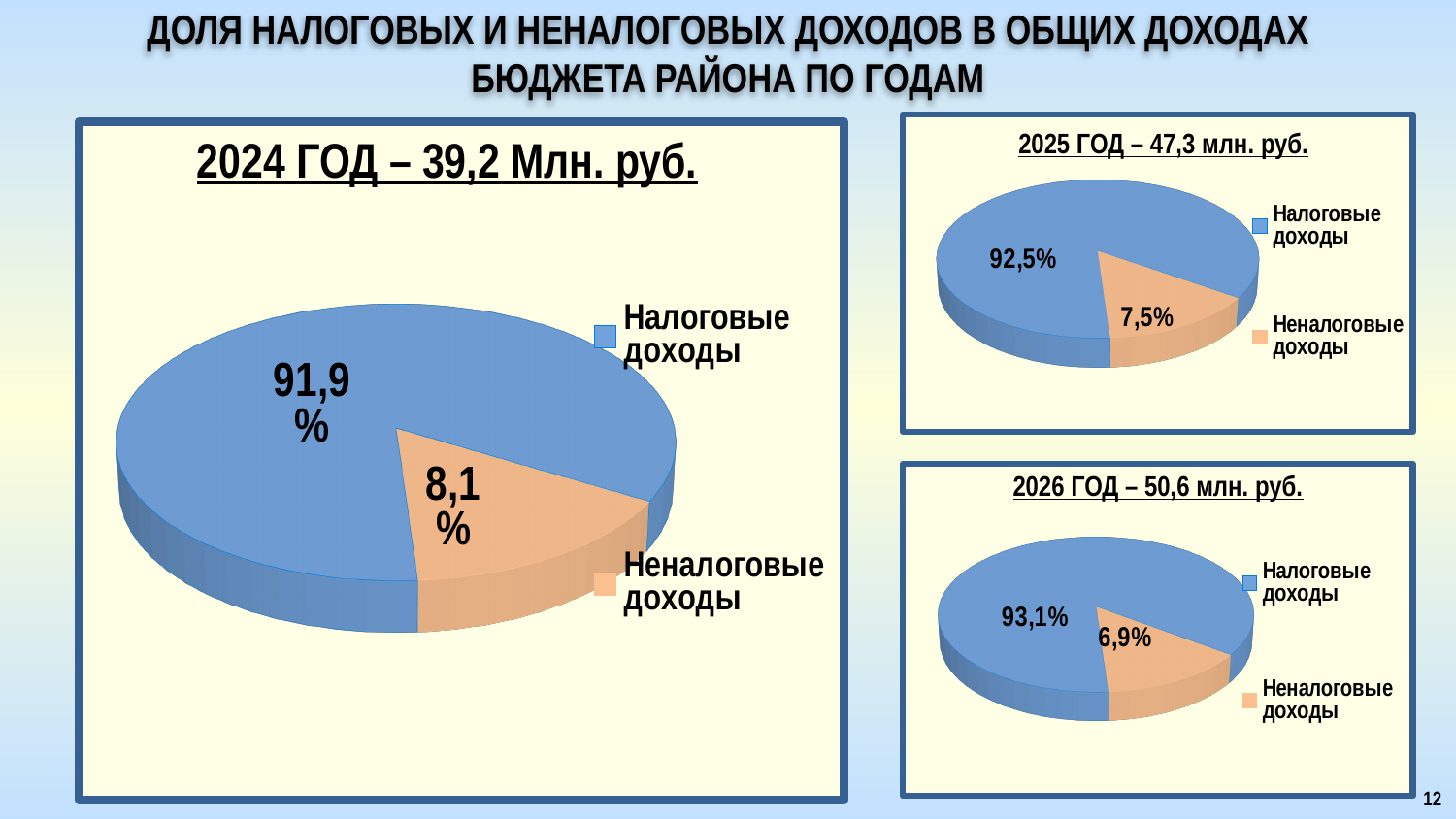

# ДОЛЯ налоговых и НЕНАЛОГОВЫХ ДОХОДОВ В ОБЩИХ ДОХОДАХ БЮДЖЕТА РАЙОНА ПО ГОДАМ

[unsupported chart]

2025 ГОД – 47,3 млн. руб.

[unsupported chart]

2024 ГОД – 39,2 Млн. руб.

[unsupported chart]

2026 ГОД – 50,6 млн. руб.
12